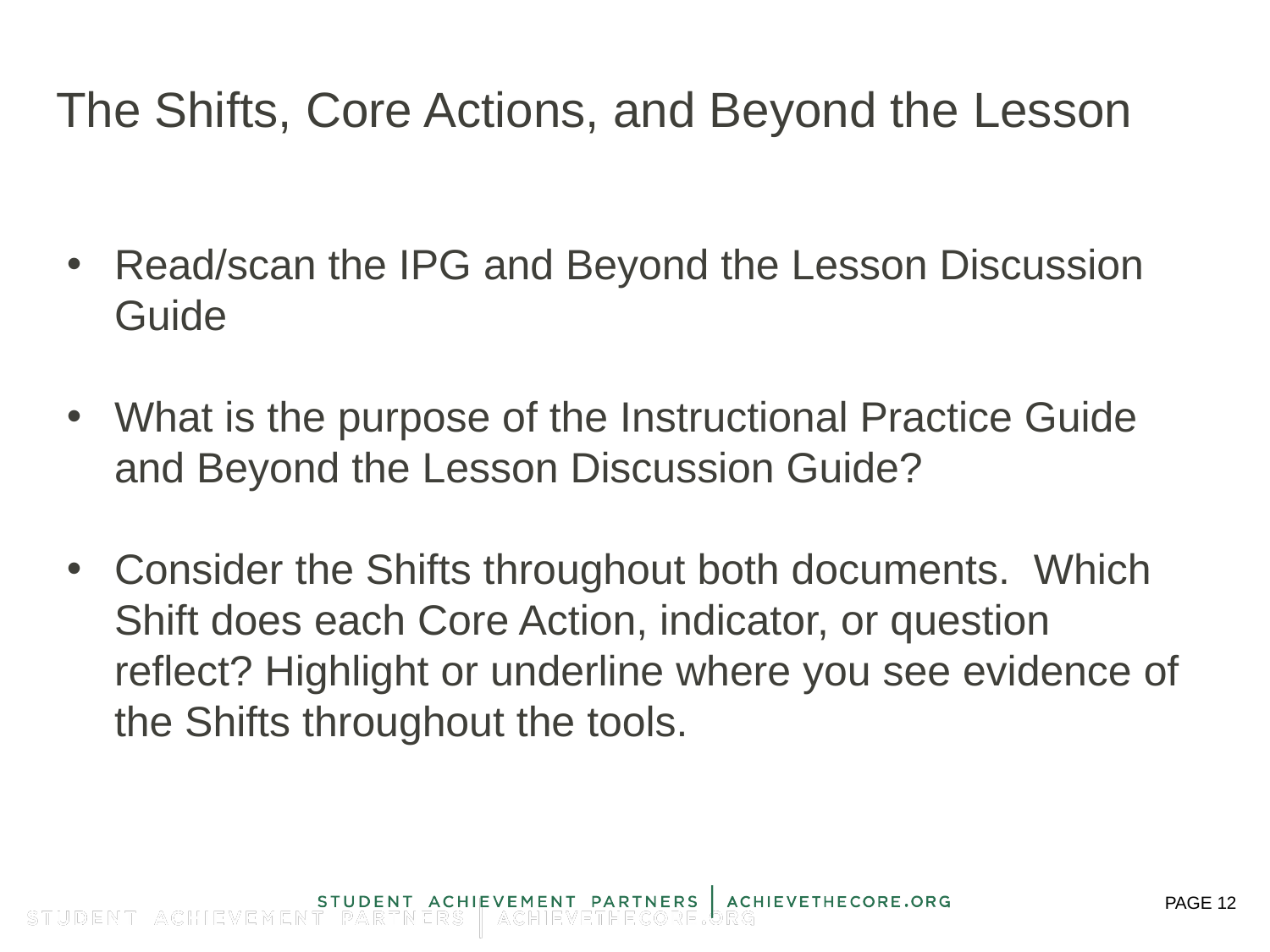

The Shifts, Core Actions, and Beyond the Lesson
Read/scan the IPG and Beyond the Lesson Discussion Guide

What is the purpose of the Instructional Practice Guide and Beyond the Lesson Discussion Guide?

Consider the Shifts throughout both documents.  Which Shift does each Core Action, indicator, or question reflect? Highlight or underline where you see evidence of the Shifts throughout the tools.